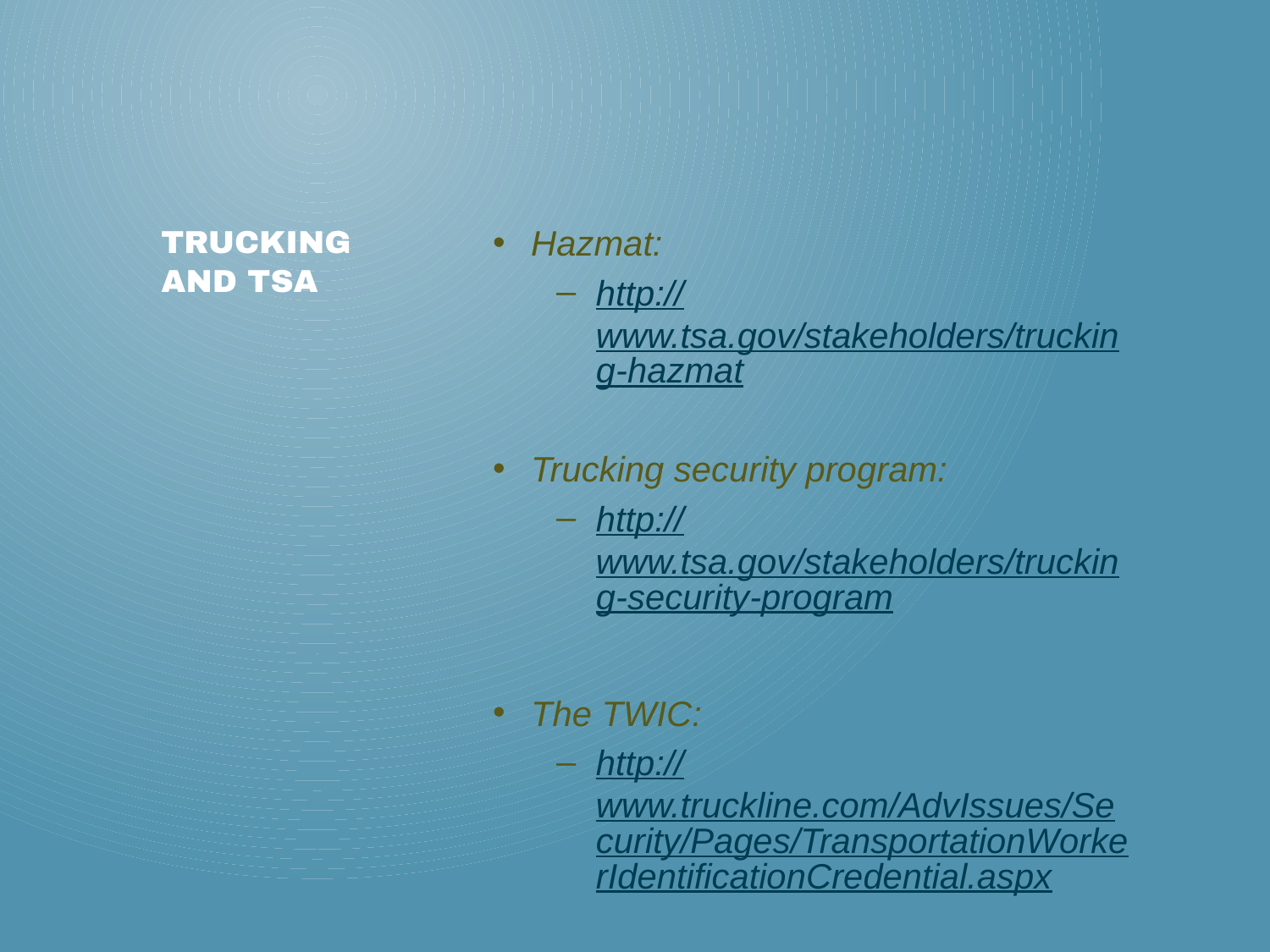

Hazmat:
http://www.tsa.gov/stakeholders/trucking-hazmat

Trucking security program:
http://www.tsa.gov/stakeholders/trucking-security-program

The TWIC:
http://www.truckline.com/AdvIssues/Security/Pages/TransportationWorkerIdentificationCredential.aspx

# Trucking and TSA